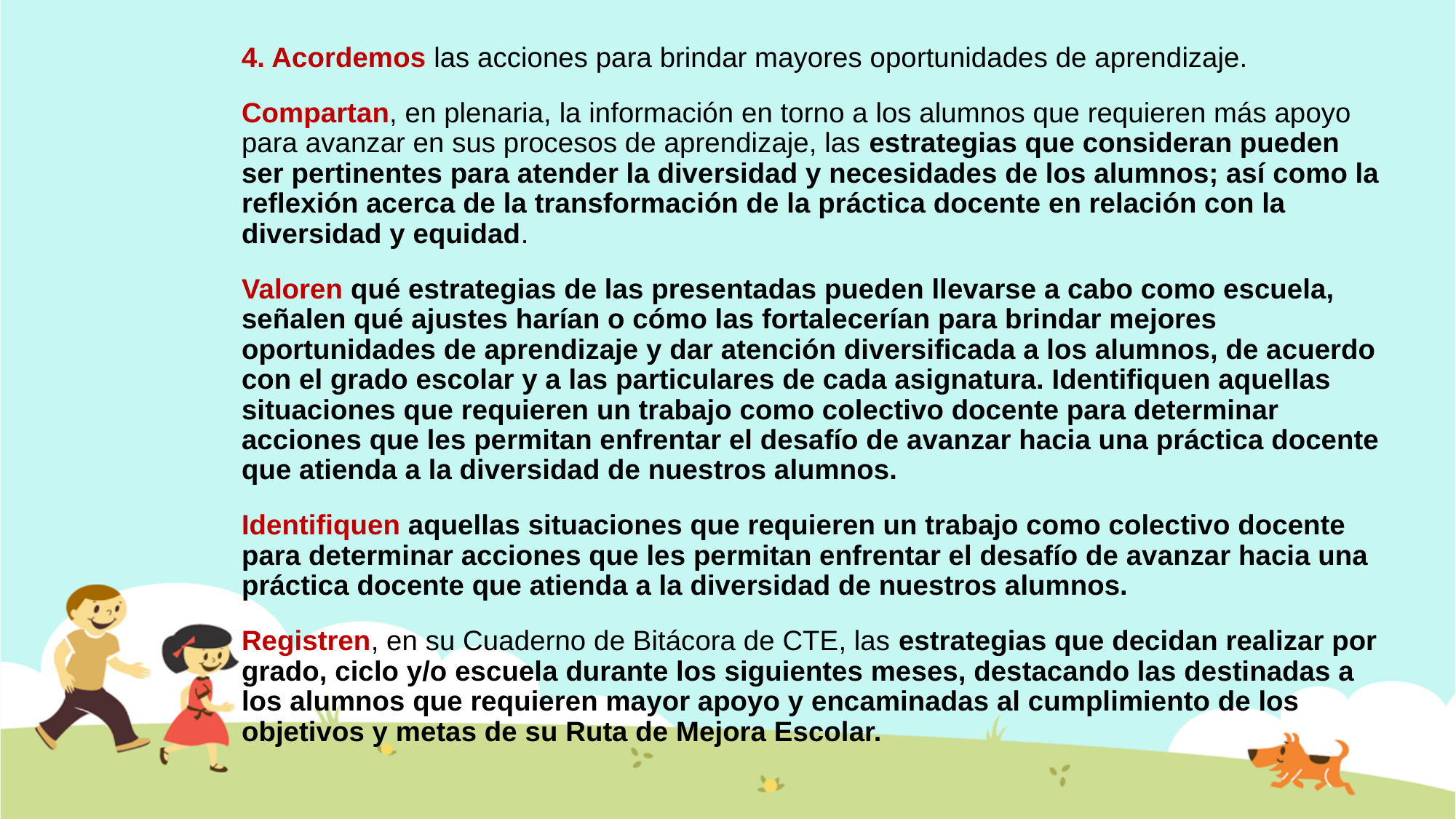

4. Acordemos las acciones para brindar mayores oportunidades de aprendizaje.
Compartan, en plenaria, la información en torno a los alumnos que requieren más apoyo para avanzar en sus procesos de aprendizaje, las estrategias que consideran pueden ser pertinentes para atender la diversidad y necesidades de los alumnos; así como la reflexión acerca de la transformación de la práctica docente en relación con la diversidad y equidad.
Valoren qué estrategias de las presentadas pueden llevarse a cabo como escuela, señalen qué ajustes harían o cómo las fortalecerían para brindar mejores oportunidades de aprendizaje y dar atención diversificada a los alumnos, de acuerdo con el grado escolar y a las particulares de cada asignatura. Identifiquen aquellas situaciones que requieren un trabajo como colectivo docente para determinar acciones que les permitan enfrentar el desafío de avanzar hacia una práctica docente que atienda a la diversidad de nuestros alumnos.
Identifiquen aquellas situaciones que requieren un trabajo como colectivo docente para determinar acciones que les permitan enfrentar el desafío de avanzar hacia una práctica docente que atienda a la diversidad de nuestros alumnos.
Registren, en su Cuaderno de Bitácora de CTE, las estrategias que decidan realizar por grado, ciclo y/o escuela durante los siguientes meses, destacando las destinadas a los alumnos que requieren mayor apoyo y encaminadas al cumplimiento de los objetivos y metas de su Ruta de Mejora Escolar.